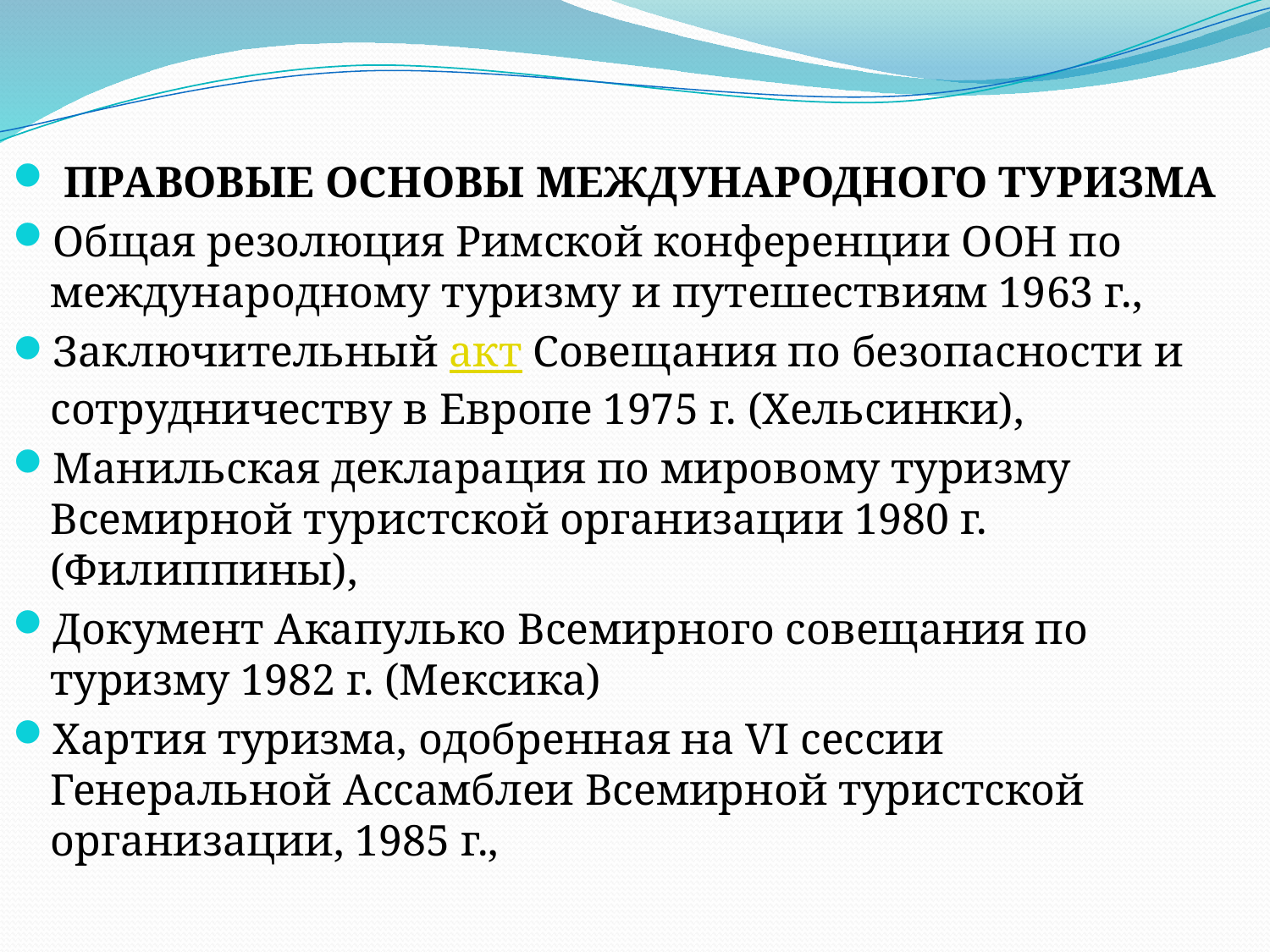

#
 ПРАВОВЫЕ ОСНОВЫ МЕЖДУНАРОДНОГО ТУРИЗМА
Общая резолюция Римской конференции ООН по международному туризму и путешествиям 1963 г.,
Заключительный акт Совещания по безопасности и сотрудничеству в Европе 1975 г. (Хельсинки),
Манильская декларация по мировому туризму Всемирной туристской организации 1980 г. (Филиппины),
Документ Акапулько Всемирного совещания по туризму 1982 г. (Мексика)
Хартия туризма, одобренная на VI сессии Генеральной Ассамблеи Всемирной туристской организации, 1985 г.,